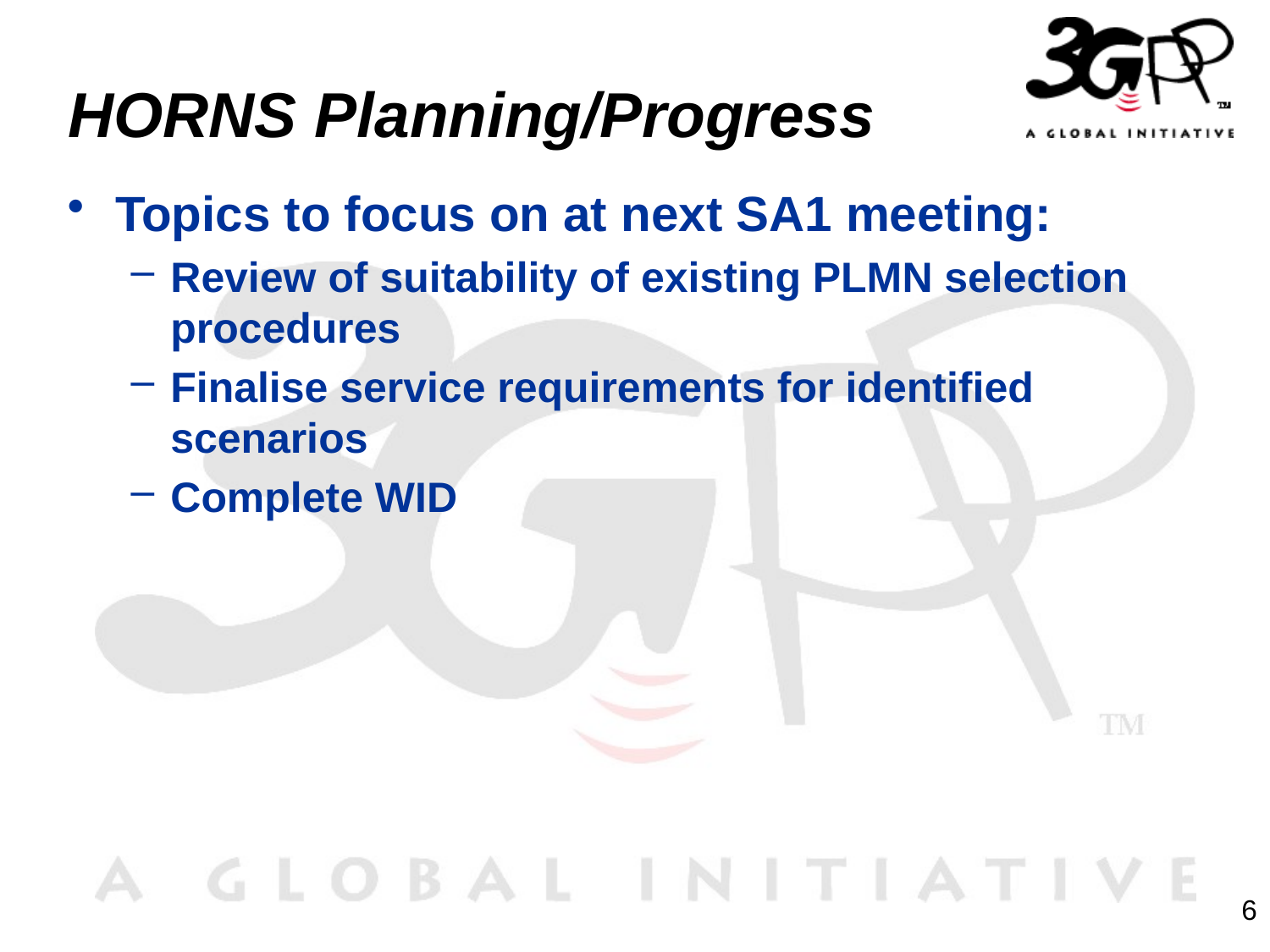

# HORNS Planning/Progress
Topics to focus on at next SA1 meeting:
Review of suitability of existing PLMN selection procedures
Finalise service requirements for identified scenarios
Complete WID
6